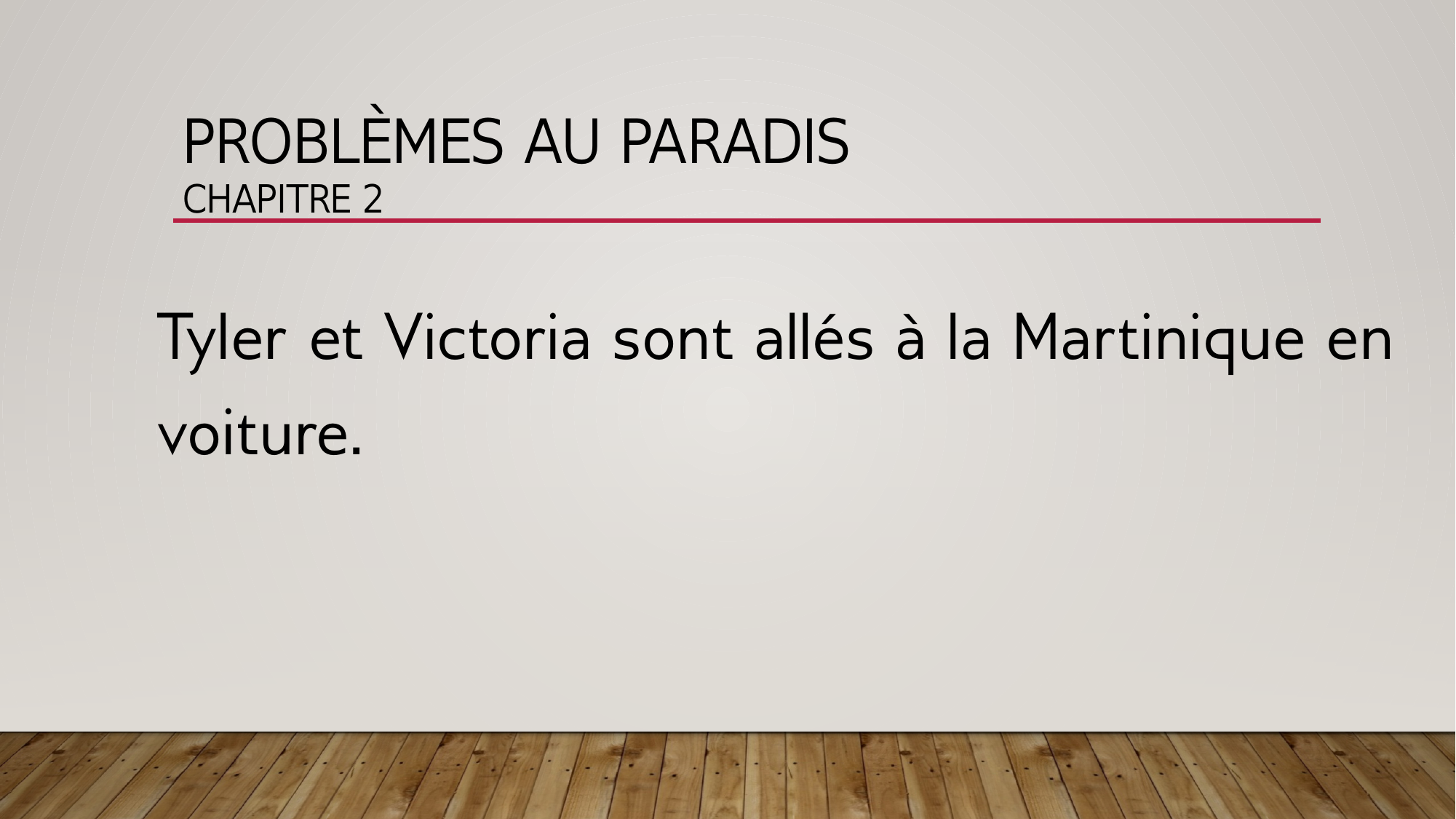

# Problèmes au paradis chapitre 2
Tyler et Victoria sont allés à la Martinique en voiture.